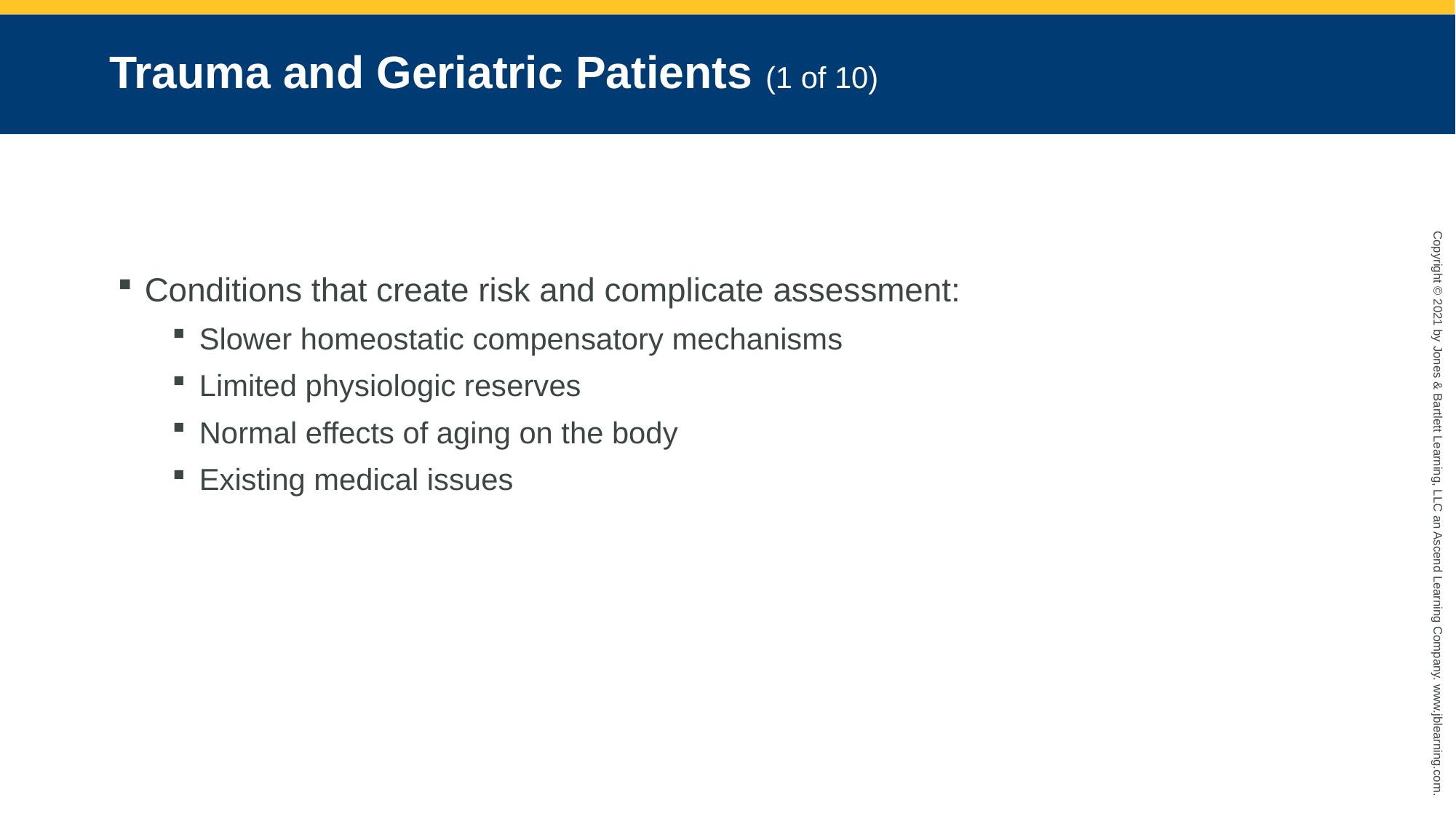

# Trauma and Geriatric Patients (1 of 10)
Conditions that create risk and complicate assessment:
Slower homeostatic compensatory mechanisms
Limited physiologic reserves
Normal effects of aging on the body
Existing medical issues